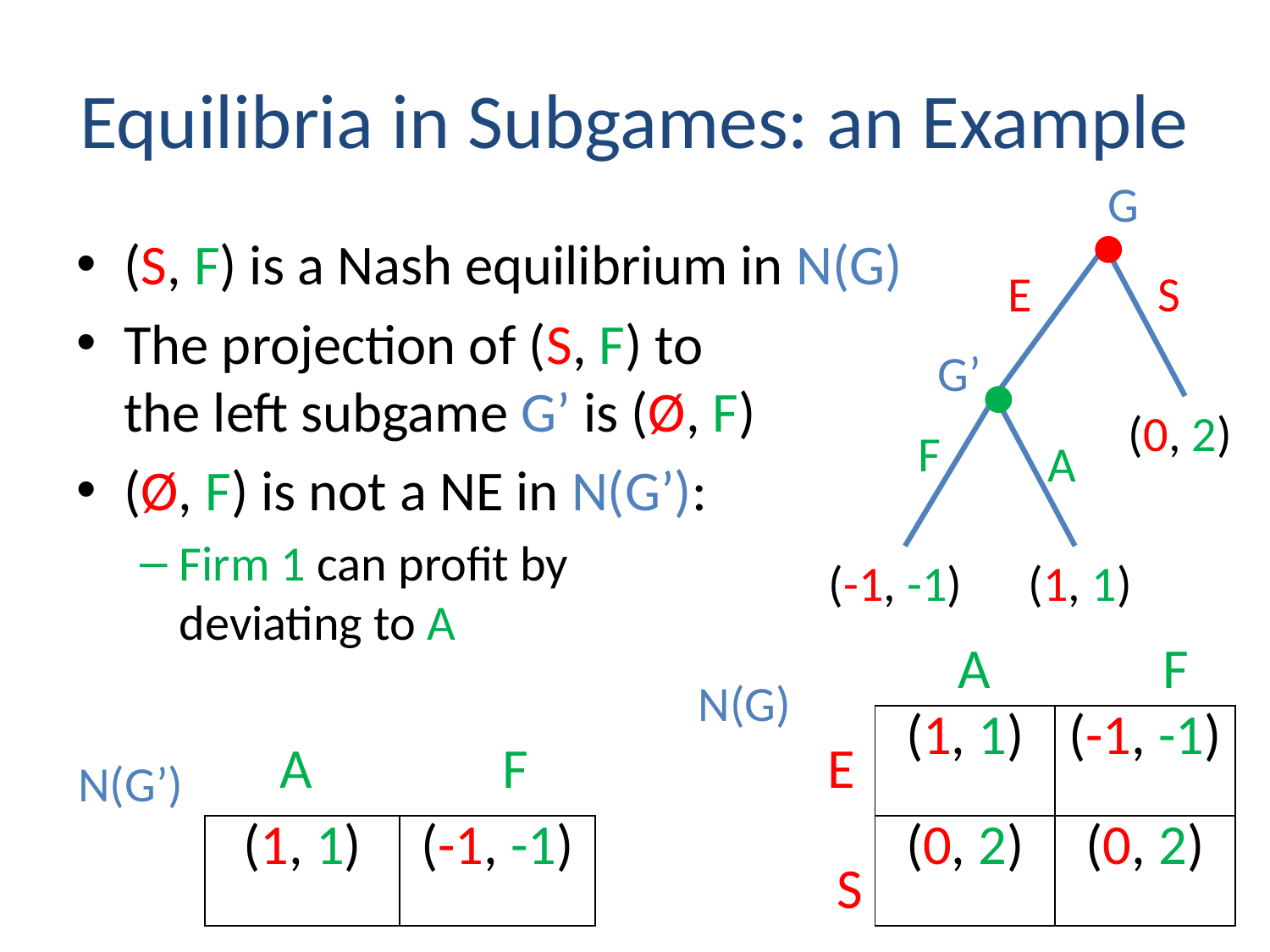

# Equilibria in Subgames: an Example
G

(S, F) is a Nash equilibrium in N(G)
The projection of (S, F) to
the left subgame G’ is (Ø, F)
(Ø, F) is not a NE in N(G’):
Firm 1 can profit by
deviating to A
E
S
G’

F
A
(0, 2)
(-1, -1)
(1, 1)
A
F
E
S
N(G)
| (1, 1) | (-1, -1) |
| --- | --- |
| (0, 2) | (0, 2) |
A               F
N(G’)
| (1, 1) | (-1, -1) |
| --- | --- |